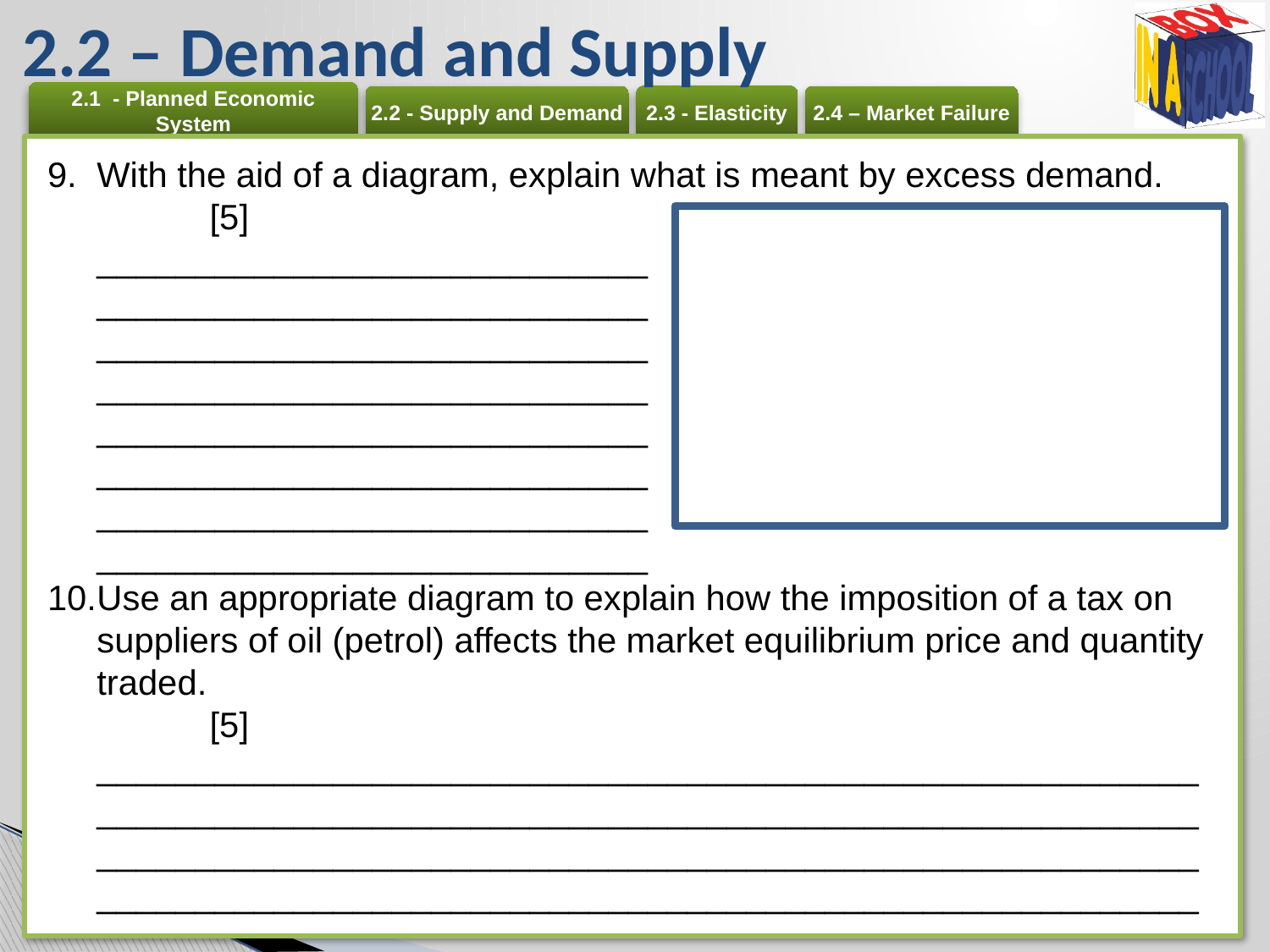

# 2.2 – Demand and Supply
With the aid of a diagram, explain what is meant by excess demand. 	[5]
____________________________
____________________________
____________________________
____________________________
____________________________
____________________________
____________________________
____________________________
Use an appropriate diagram to explain how the imposition of a tax on suppliers of oil (petrol) affects the market equilibrium price and quantity traded. 	[5]
________________________________________________________________________________________________________________________________________________________________________________________________________________________________________________________________________________________________________________________________________________